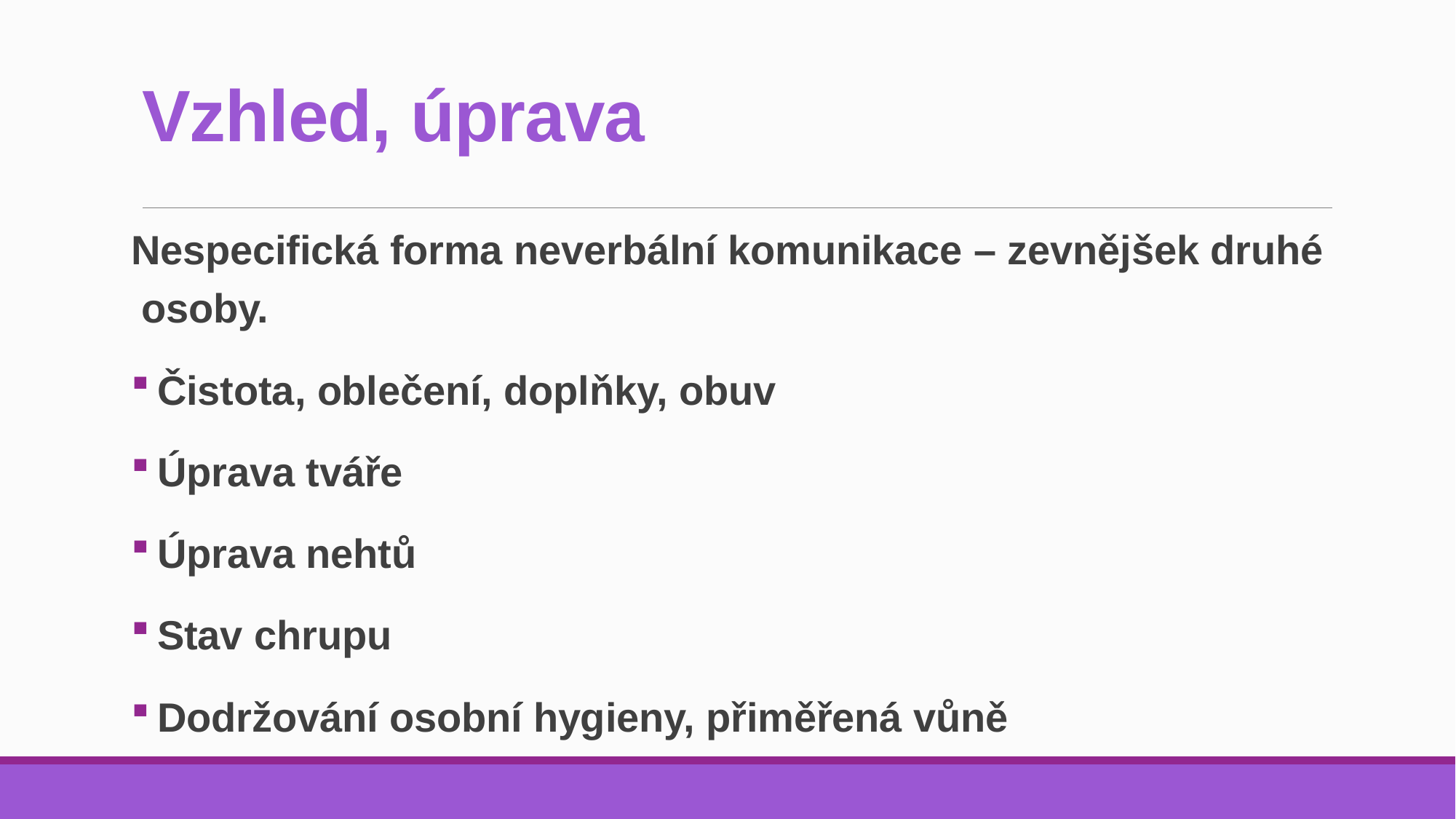

# Vzhled, úprava
Nespecifická forma neverbální komunikace – zevnějšek druhé osoby.
Čistota, oblečení, doplňky, obuv
Úprava tváře
Úprava nehtů
Stav chrupu
Dodržování osobní hygieny, přiměřená vůně